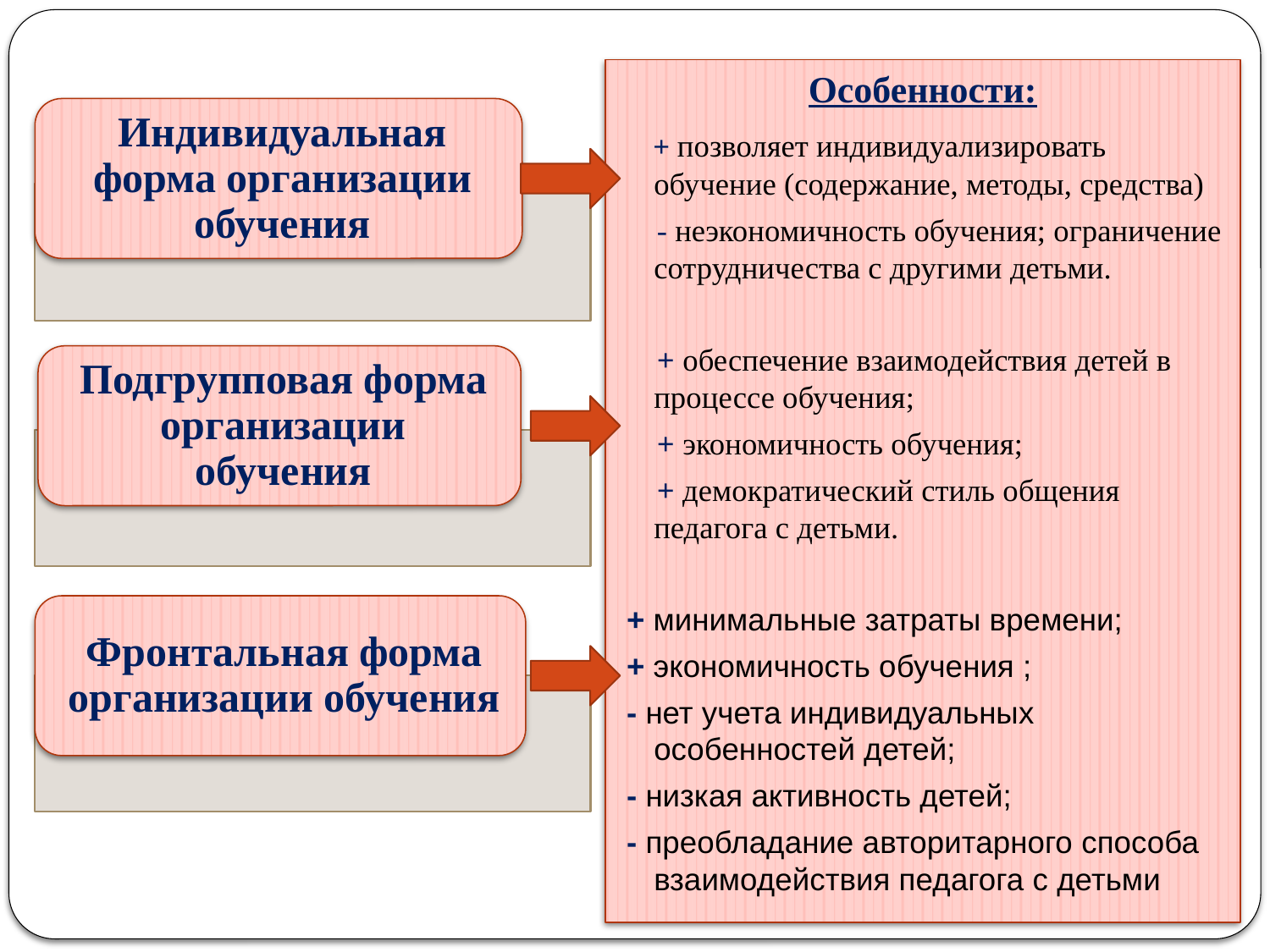

Особенности:
    + позволяет индивидуализировать обучение (содержание, методы, средства)
     - неэкономичность обучения; ограничение сотрудничества с другими детьми.

     + обеспечение взаимодействия детей в процессе обучения;
     + экономичность обучения;
     + демократический стиль общения педагога с детьми.

 + минимальные затраты времени;
 + экономичность обучения ;
 - нет учета индивидуальных особенностей детей;
 - низкая активность детей;
 - преобладание авторитарного способа взаимодействия педагога с детьми

Индивидуальная форма организации обучения
Подгрупповая форма организации обучения
Фронтальная форма организации обучения